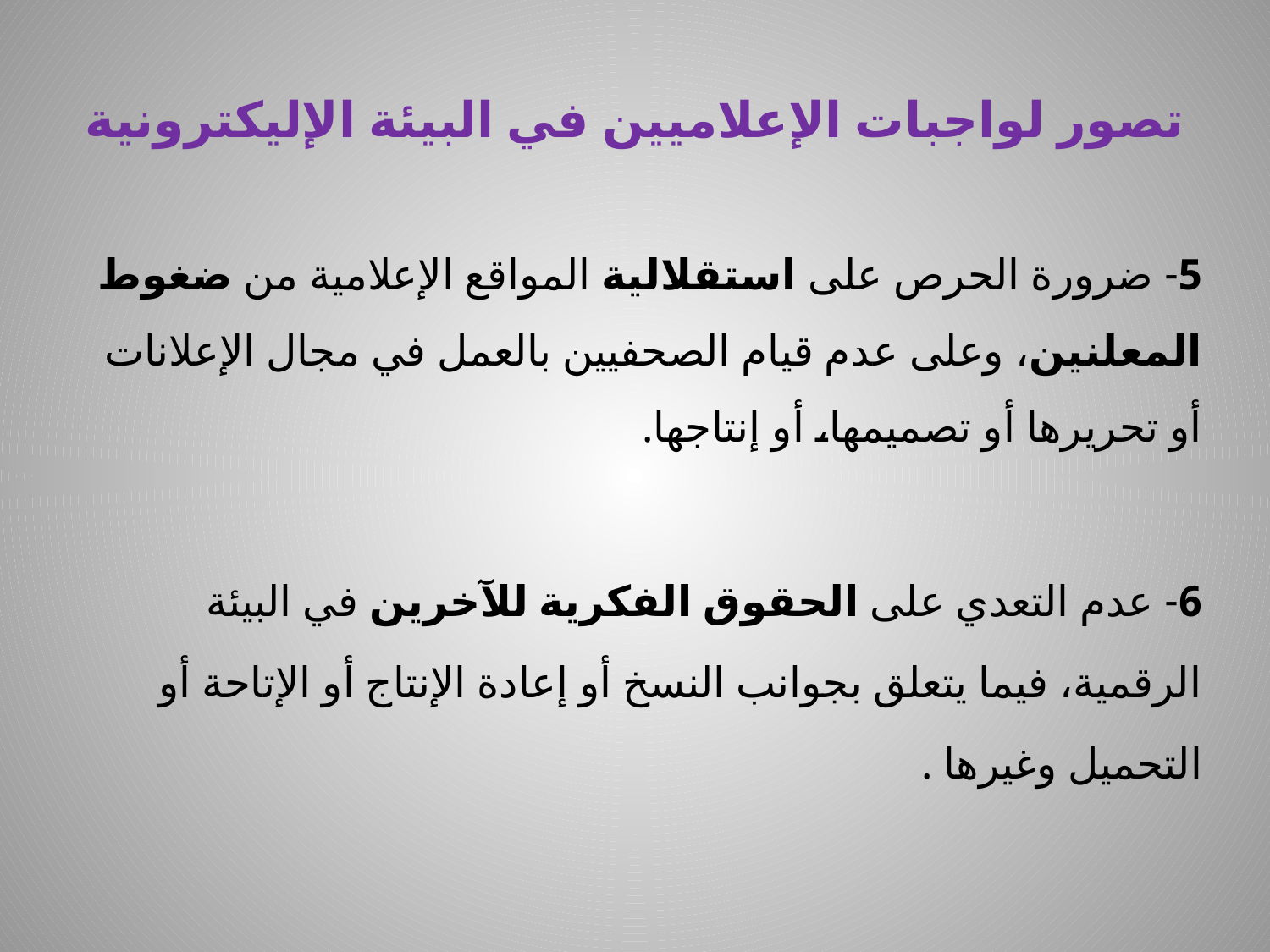

# تصور لواجبات الإعلاميين في البيئة الإليكترونية
5- ضرورة الحرص على استقلالية المواقع الإعلامية من ضغوط المعلنين، وعلى عدم قيام الصحفيين بالعمل في مجال الإعلانات أو تحريرها أو تصميمها، أو إنتاجها.

6- عدم التعدي على الحقوق الفكرية للآخرين في البيئة الرقمية، فيما يتعلق بجوانب النسخ أو إعادة الإنتاج أو الإتاحة أو التحميل وغيرها .